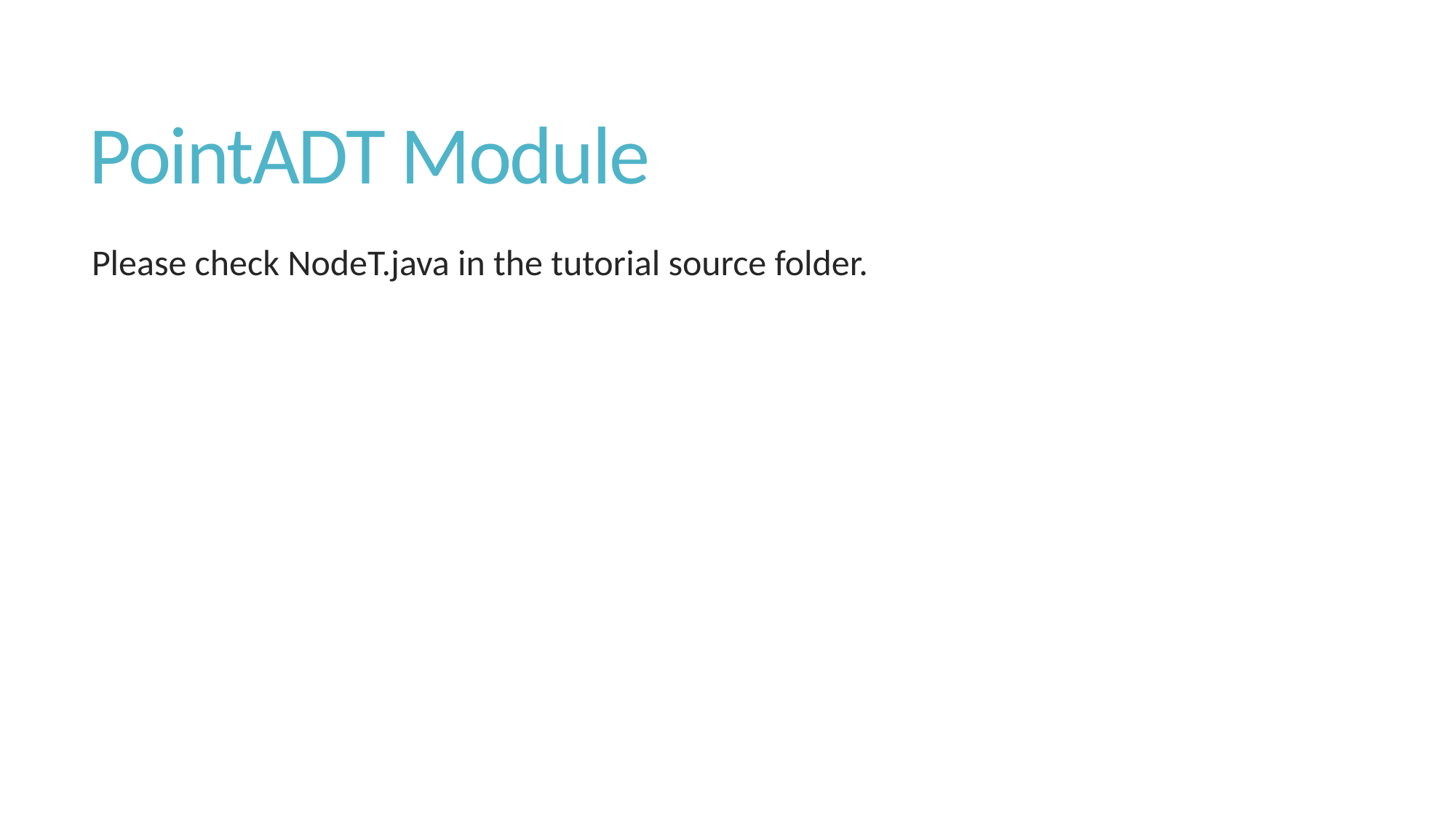

# PointADT Module
Please check NodeT.java in the tutorial source folder.